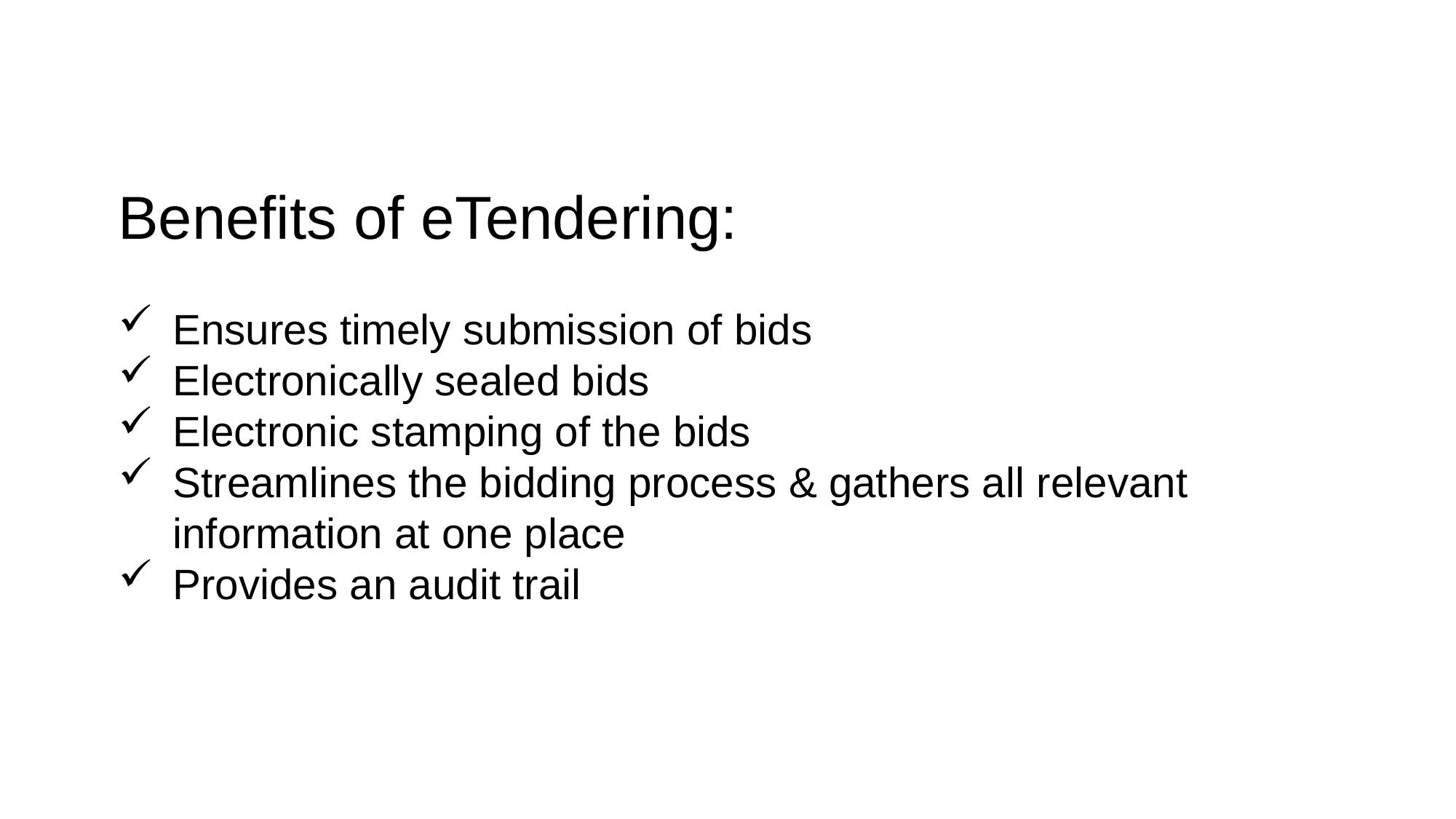

Benefits of eTendering:

Ensures timely submission of bids
Electronically sealed bids
Electronic stamping of the bids
Streamlines the bidding process & gathers all relevant information at one place
Provides an audit trail